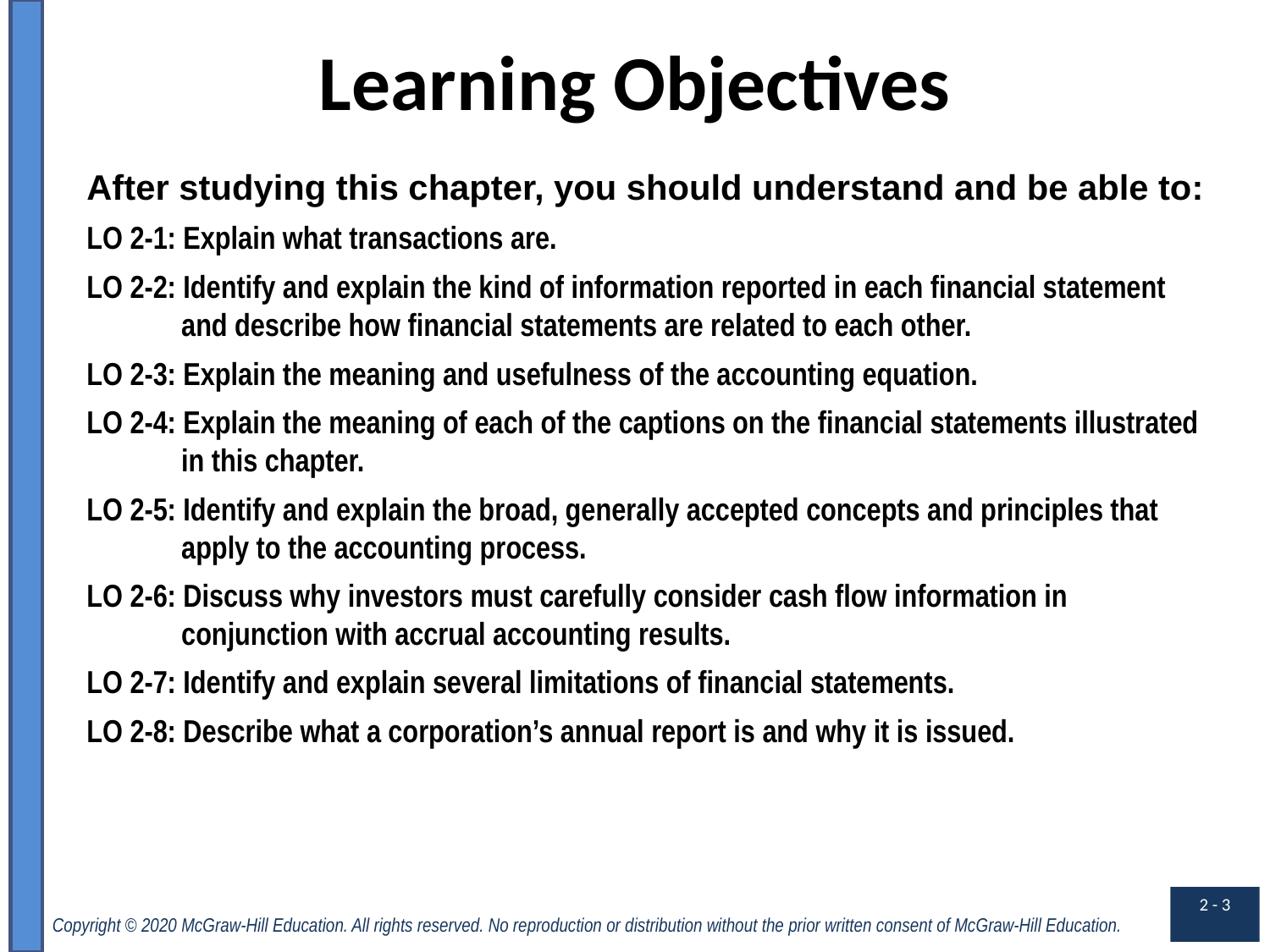

# Learning Objectives

After studying this chapter, you should understand and be able to:
LO 2-1: Explain what transactions are.
LO 2-2: Identify and explain the kind of information reported in each financial statement and describe how financial statements are related to each other.
LO 2-3: Explain the meaning and usefulness of the accounting equation.
LO 2-4: Explain the meaning of each of the captions on the financial statements illustrated in this chapter.
LO 2-5: Identify and explain the broad, generally accepted concepts and principles that apply to the accounting process.
LO 2-6: Discuss why investors must carefully consider cash flow information in conjunction with accrual accounting results.
LO 2-7: Identify and explain several limitations of financial statements.
LO 2-8: Describe what a corporation’s annual report is and why it is issued.